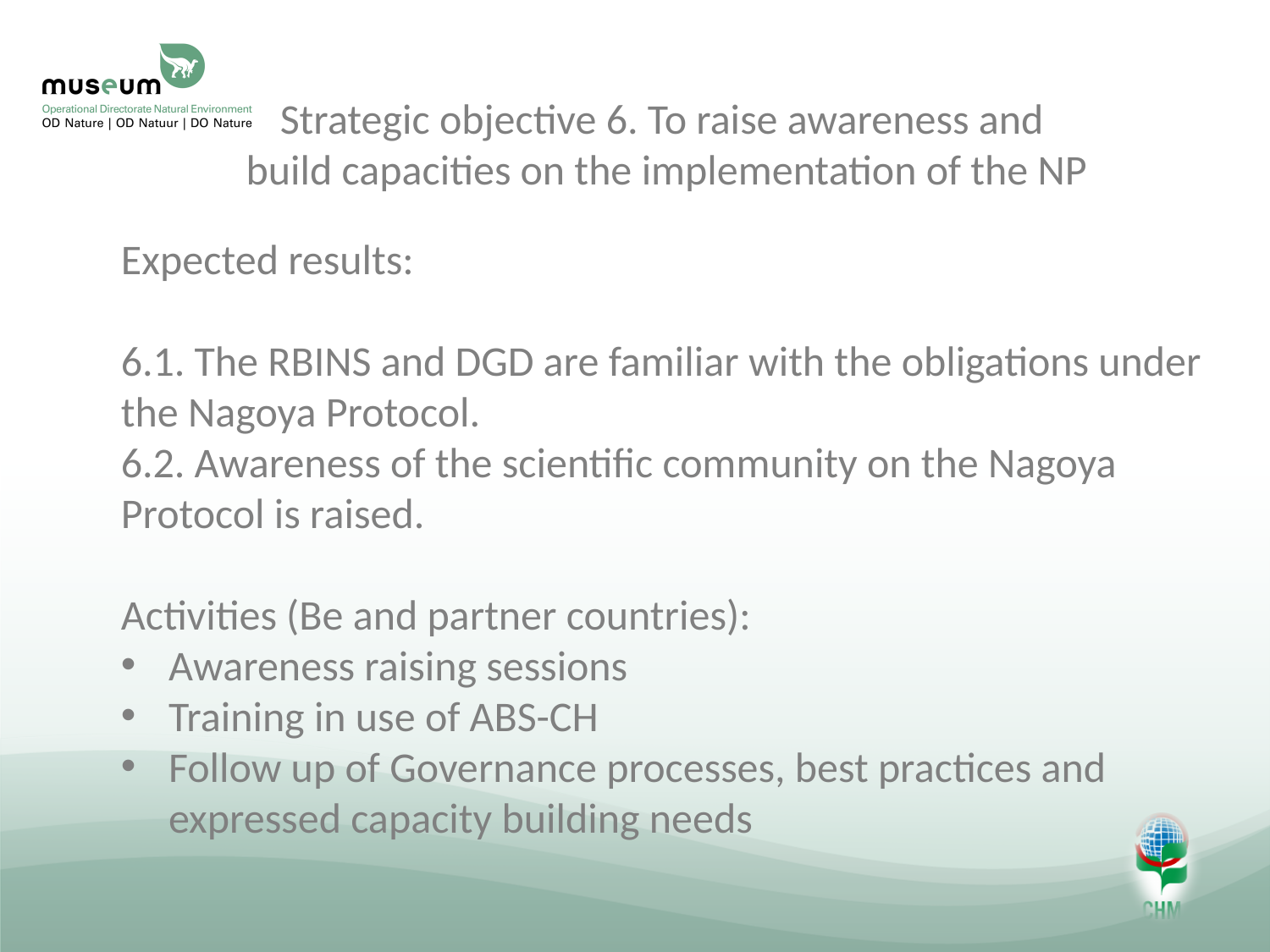

# Strategic objective 6. To raise awareness and build capacities on the implementation of the NP
Expected results:

6.1. The RBINS and DGD are familiar with the obligations under the Nagoya Protocol.
6.2. Awareness of the scientific community on the Nagoya Protocol is raised.

Activities (Be and partner countries):
Awareness raising sessions
Training in use of ABS-CH
Follow up of Governance processes, best practices and expressed capacity building needs